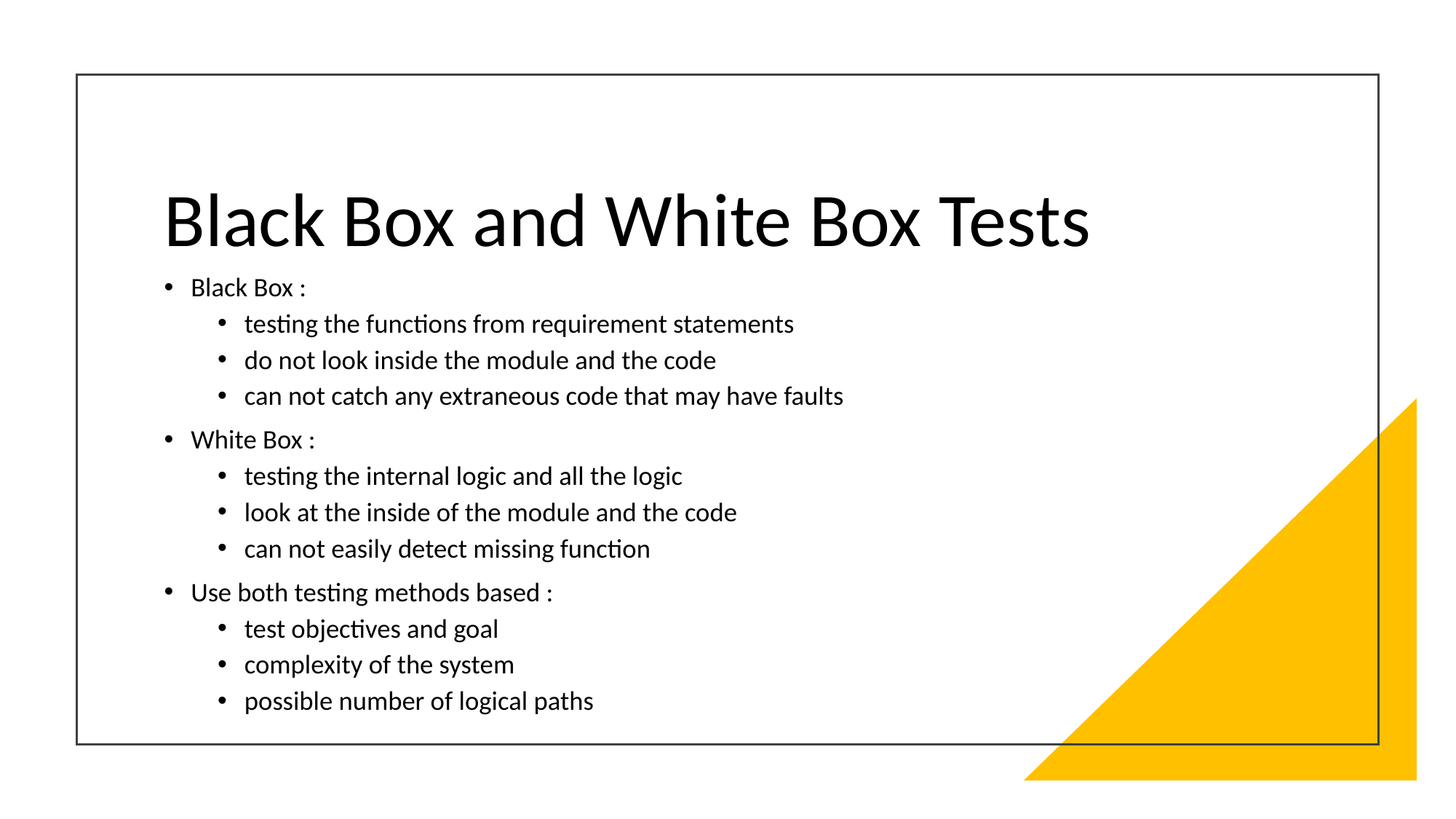

# Black Box and White Box Tests
Black Box :
testing the functions from requirement statements
do not look inside the module and the code
can not catch any extraneous code that may have faults
White Box :
testing the internal logic and all the logic
look at the inside of the module and the code
can not easily detect missing function
Use both testing methods based :
test objectives and goal
complexity of the system
possible number of logical paths